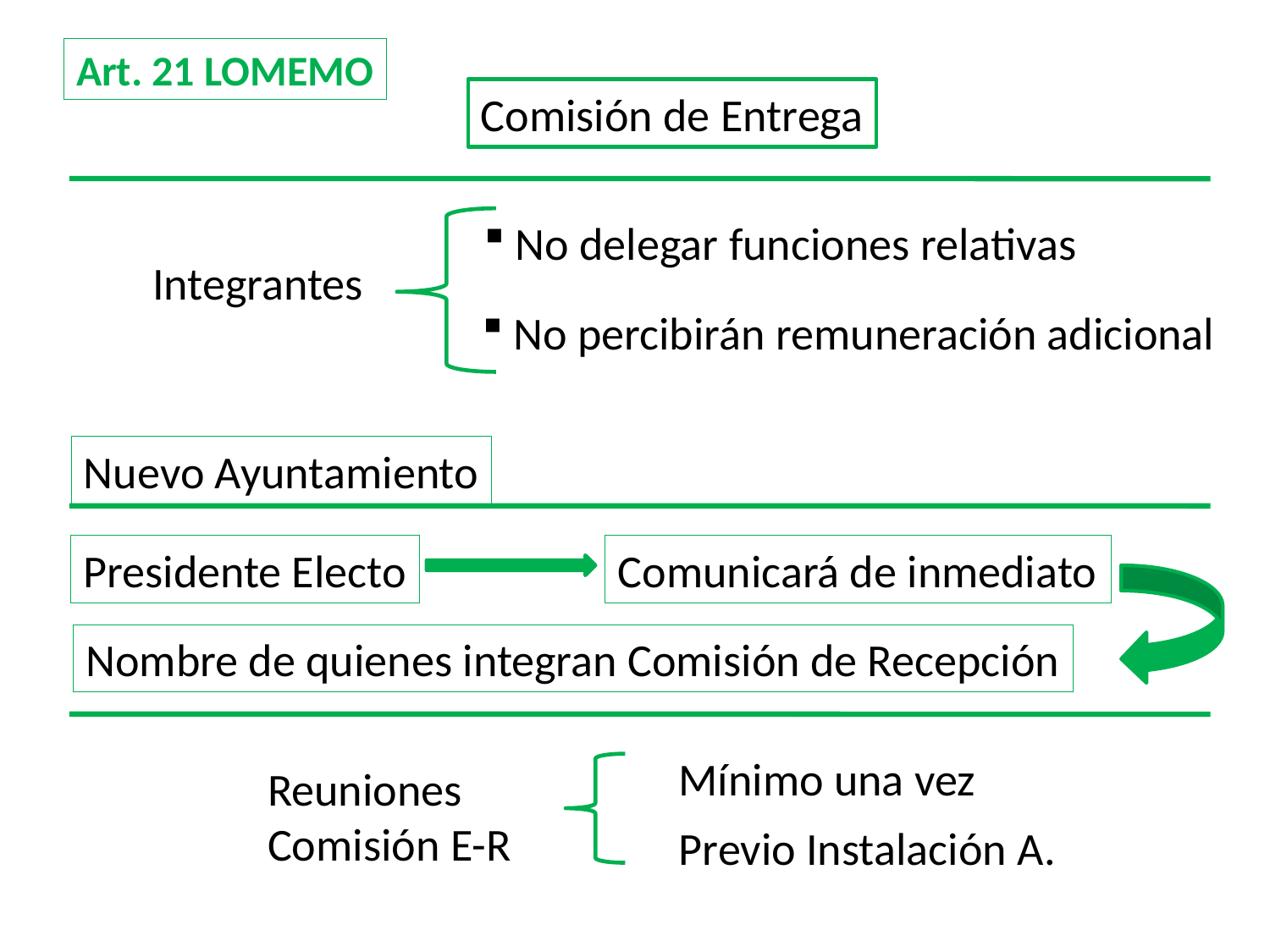

# Art. 21 LOMEMO
Comisión de Entrega

 No delegar funciones relativas
Integrantes
 No percibirán remuneración adicional
Nuevo Ayuntamiento
Presidente Electo
Comunicará de inmediato

Nombre de quienes integran Comisión de Recepción
Mínimo una vez
Reuniones
Comisión E-R

Previo Instalación A.